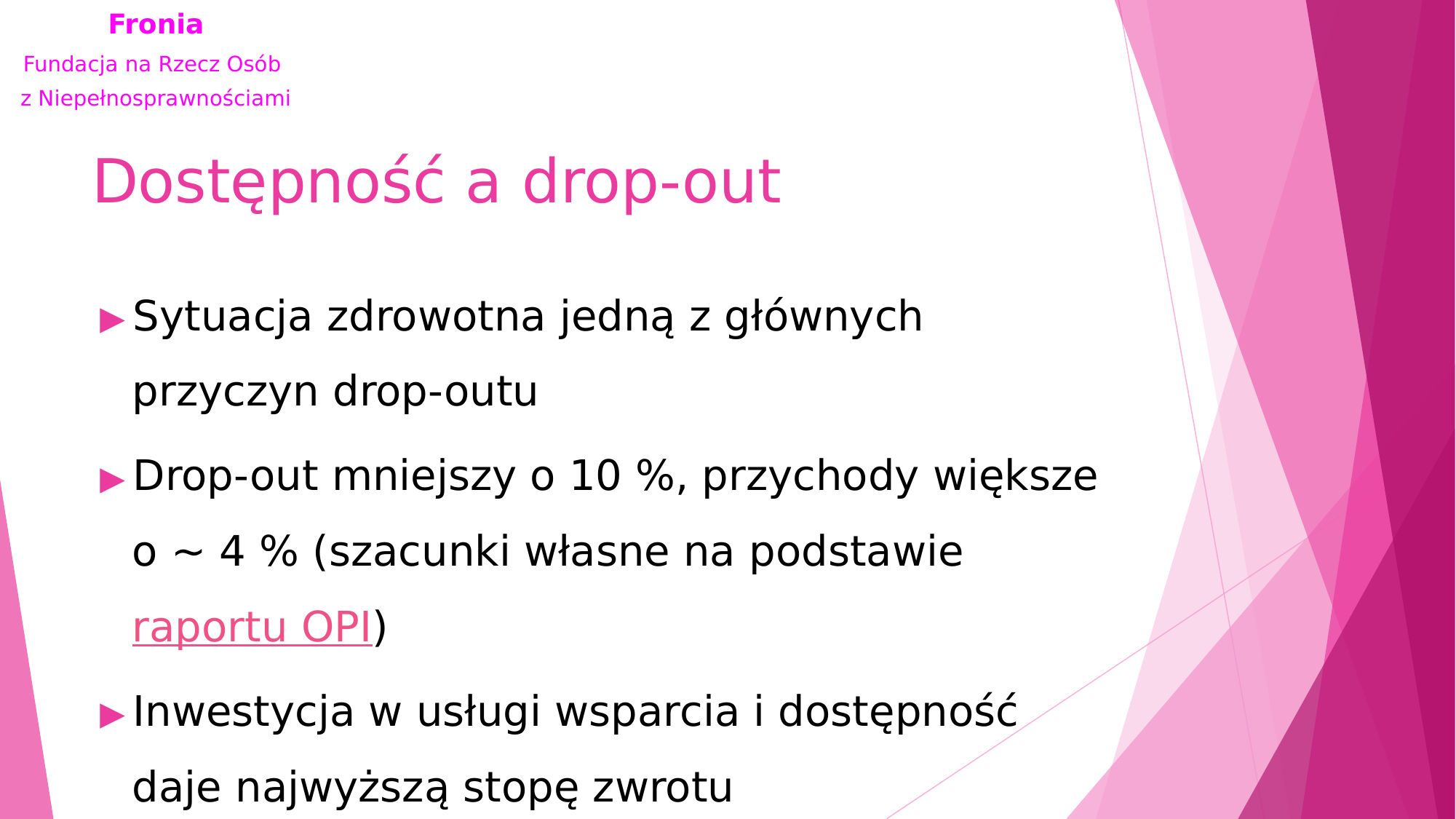

# Dostępność a drop-out
Sytuacja zdrowotna jedną z głównych przyczyn drop-outu
Drop-out mniejszy o 10 %, przychody większe o ~ 4 % (szacunki własne na podstawie raportu OPI)
Inwestycja w usługi wsparcia i dostępność daje najwyższą stopę zwrotu